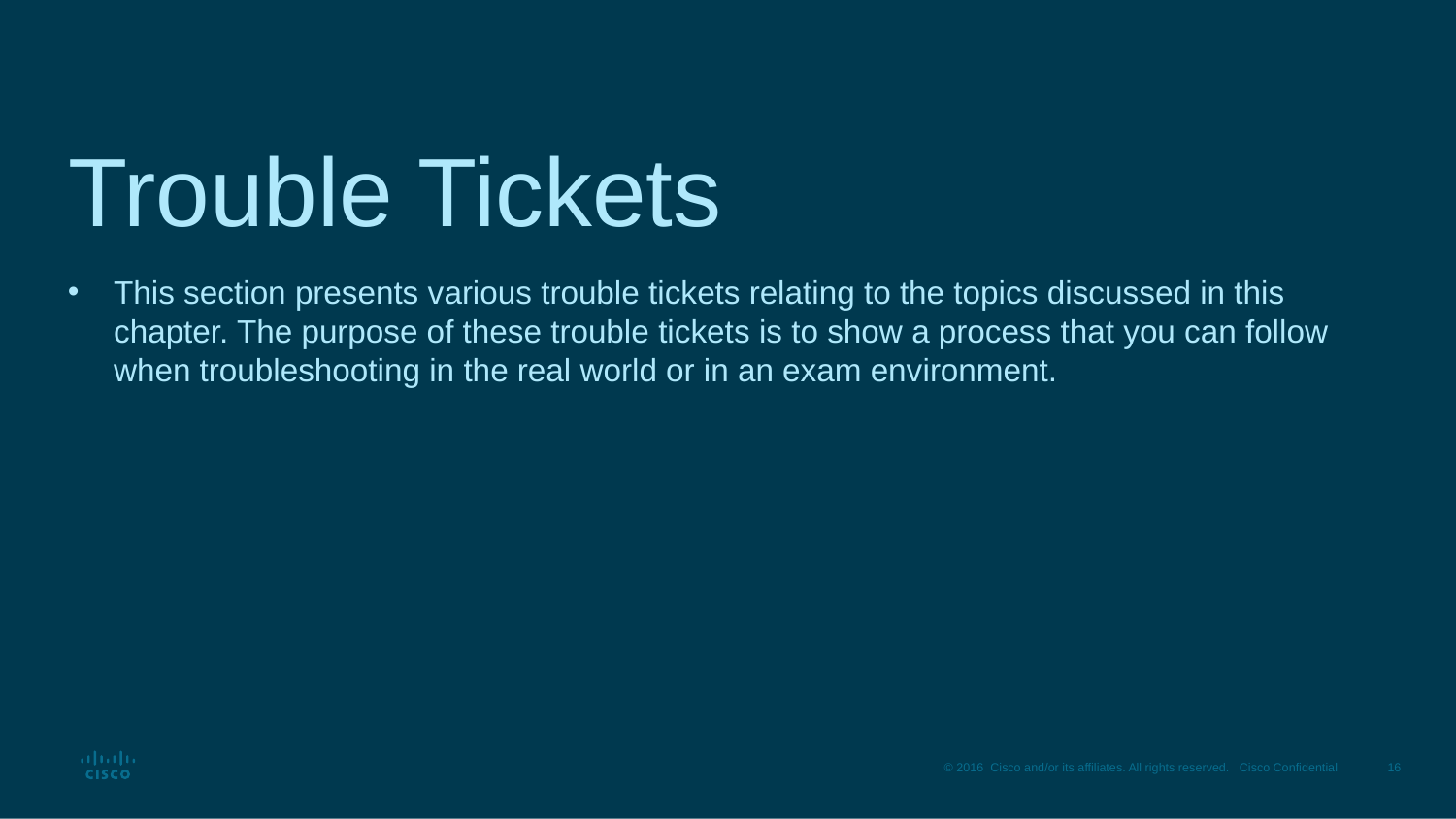

# Trouble Tickets
This section presents various trouble tickets relating to the topics discussed in this chapter. The purpose of these trouble tickets is to show a process that you can follow when troubleshooting in the real world or in an exam environment.